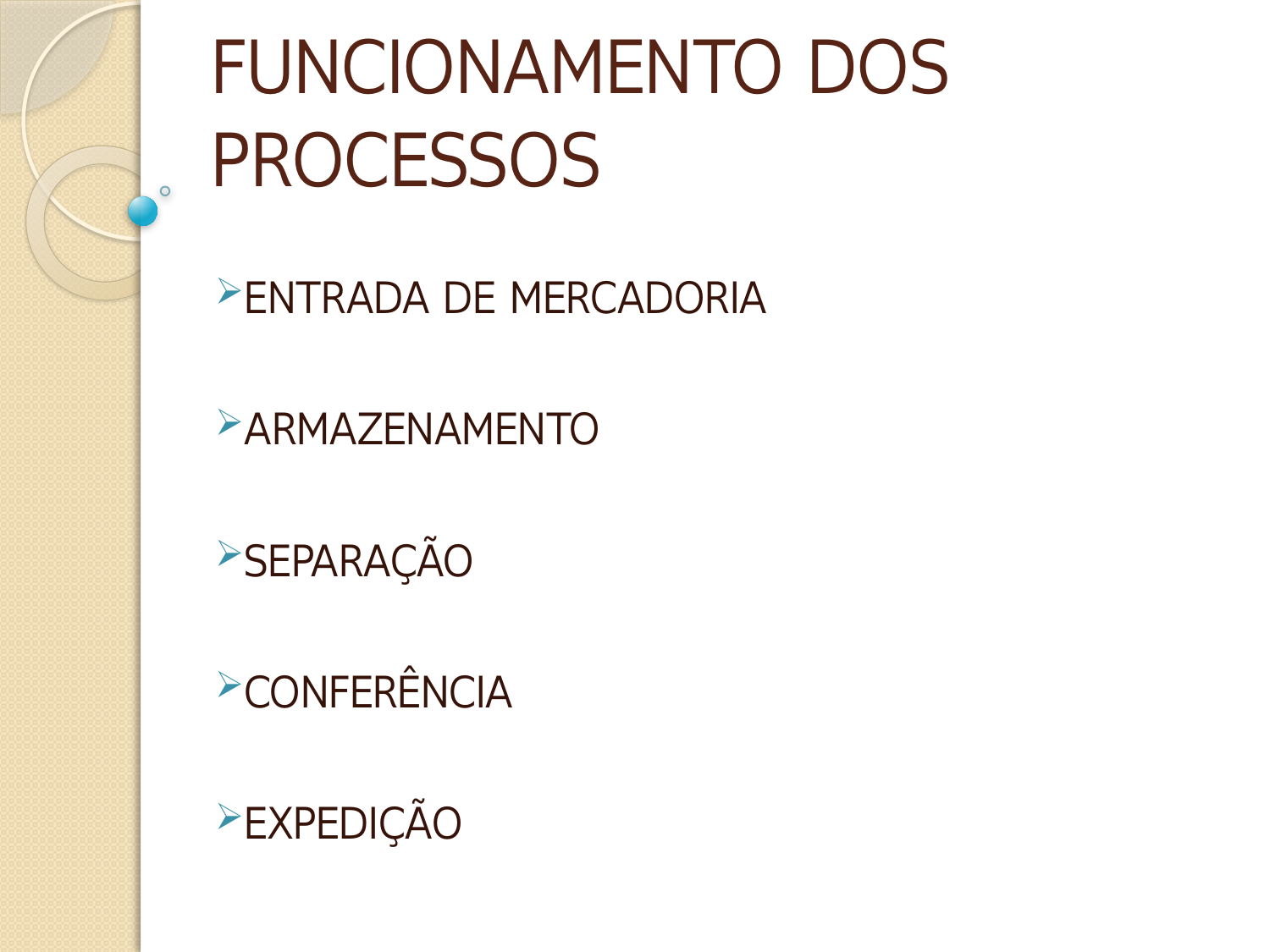

# FUNCIONAMENTO DOS PROCESSOS
ENTRADA DE MERCADORIA

ARMAZENAMENTO

SEPARAÇÃO

CONFERÊNCIA

EXPEDIÇÃO